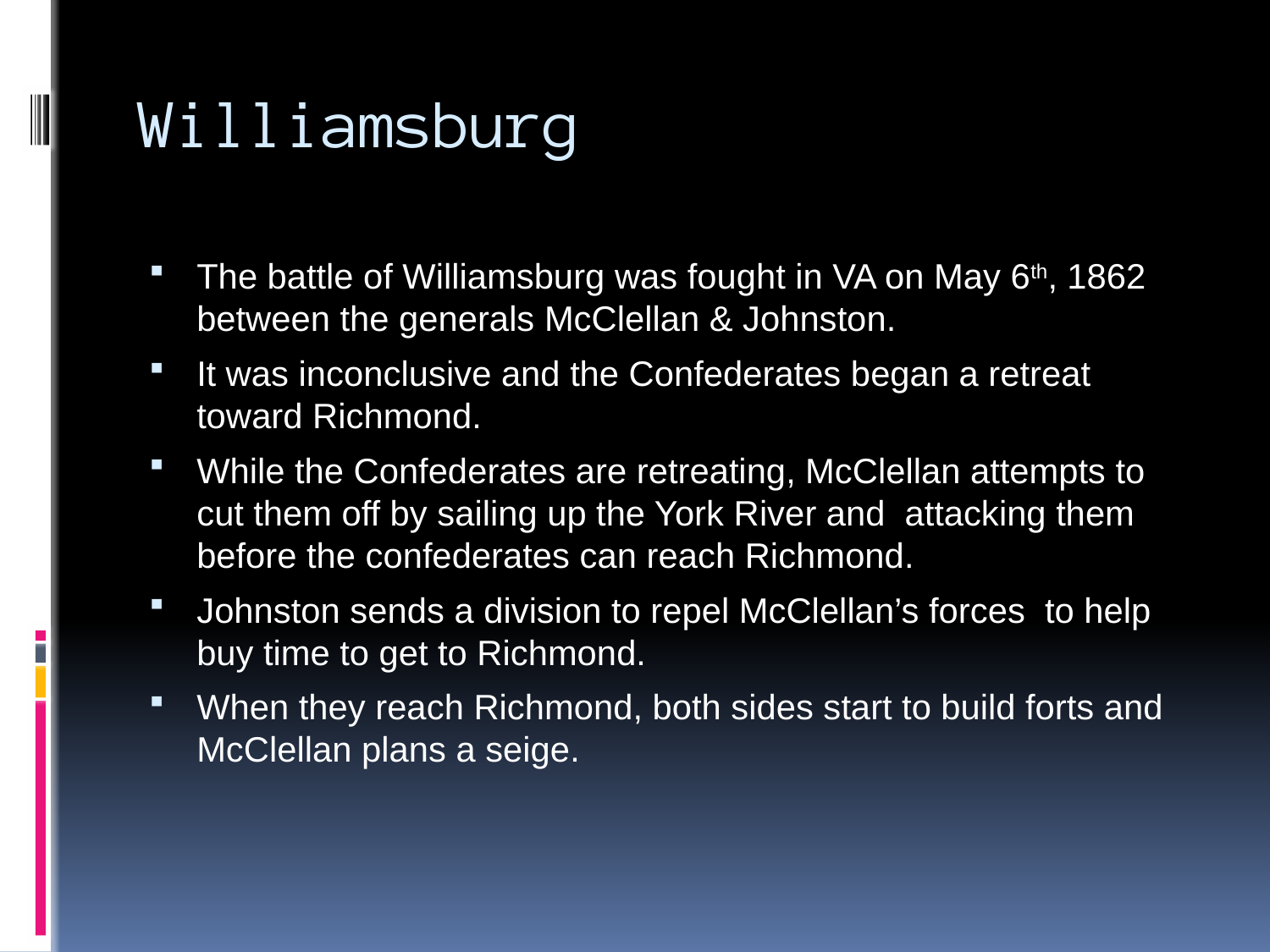

# Williamsburg
The battle of Williamsburg was fought in VA on May 6th, 1862 between the generals McClellan & Johnston.
It was inconclusive and the Confederates began a retreat toward Richmond.
While the Confederates are retreating, McClellan attempts to cut them off by sailing up the York River and  attacking them before the confederates can reach Richmond.
Johnston sends a division to repel McClellan’s forces  to help buy time to get to Richmond.
When they reach Richmond, both sides start to build forts and McClellan plans a seige.